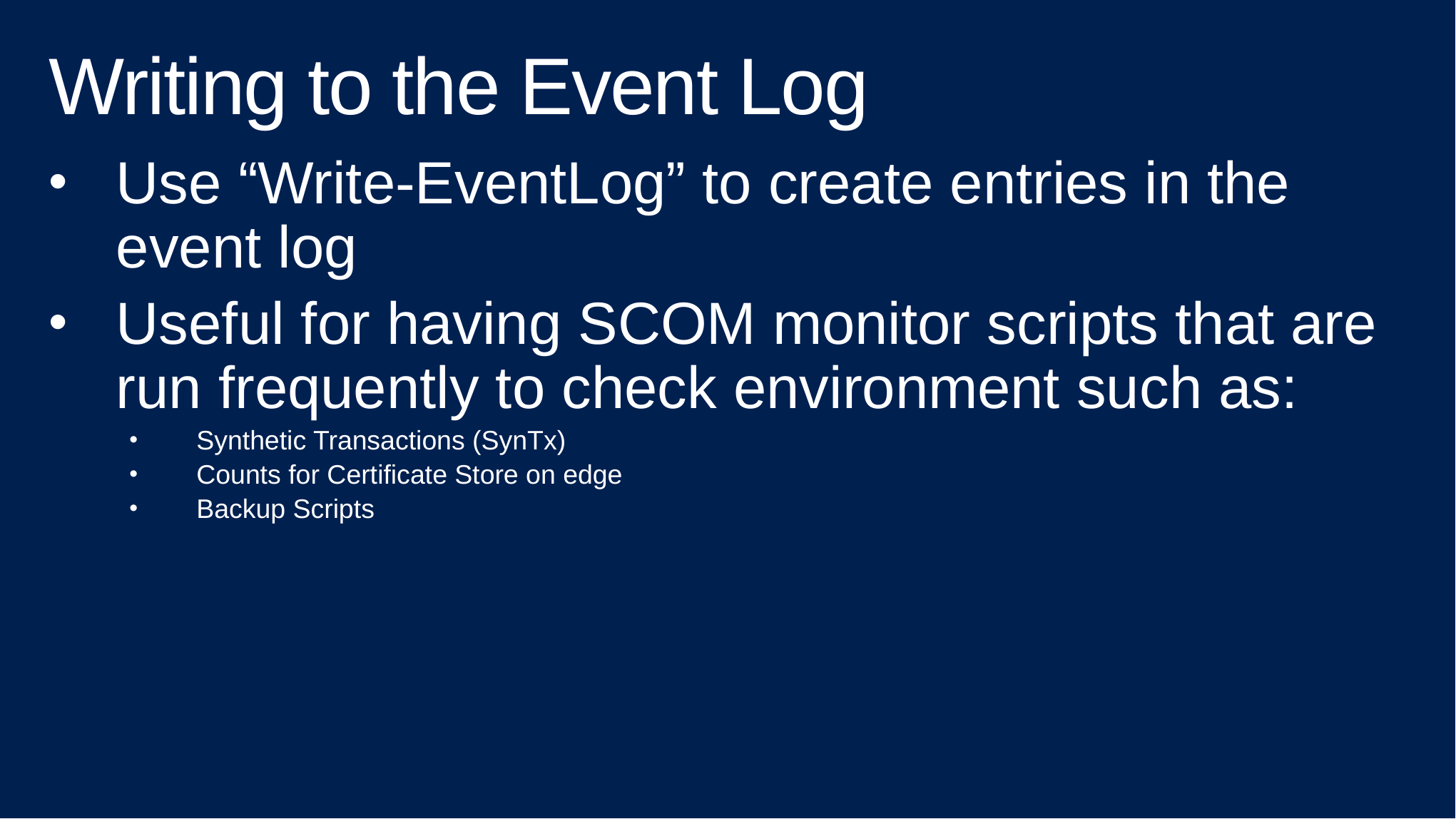

# Writing to the Event Log
Use “Write-EventLog” to create entries in the event log
Useful for having SCOM monitor scripts that are run frequently to check environment such as:
Synthetic Transactions (SynTx)
Counts for Certificate Store on edge
Backup Scripts